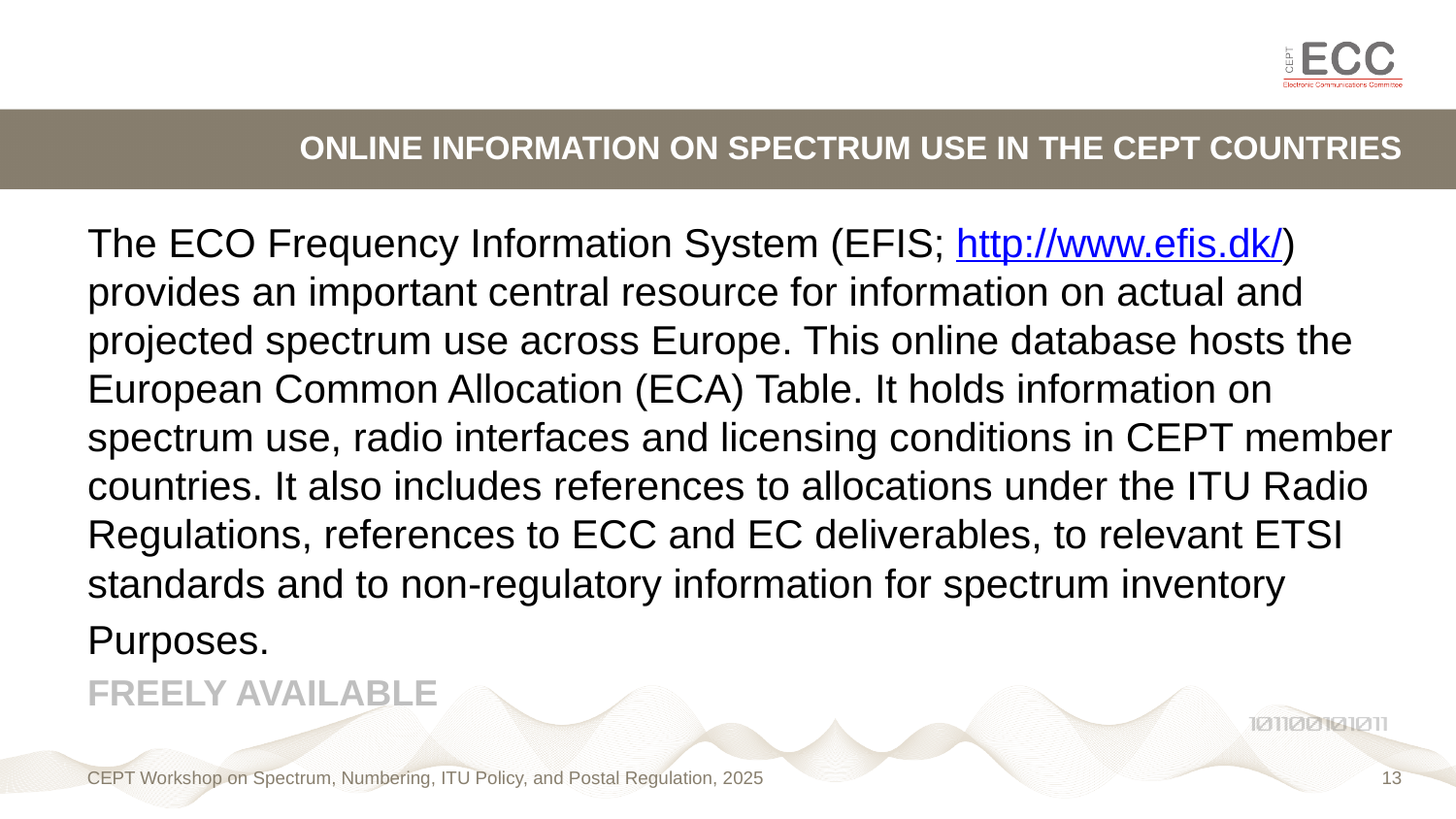

# ONLINE INFORMATION ON SPECTRUM USE IN THE CEPT COUNTRIES
The ECO Frequency Information System (EFIS; http://www.efis.dk/) provides an important central resource for information on actual and projected spectrum use across Europe. This online database hosts the European Common Allocation (ECA) Table. It holds information on spectrum use, radio interfaces and licensing conditions in CEPT member countries. It also includes references to allocations under the ITU Radio Regulations, references to ECC and EC deliverables, to relevant ETSI standards and to non-regulatory information for spectrum inventory
Purposes.
FREELY AVAILABLE
CEPT Workshop on Spectrum, Numbering, ITU Policy, and Postal Regulation, 2025
13